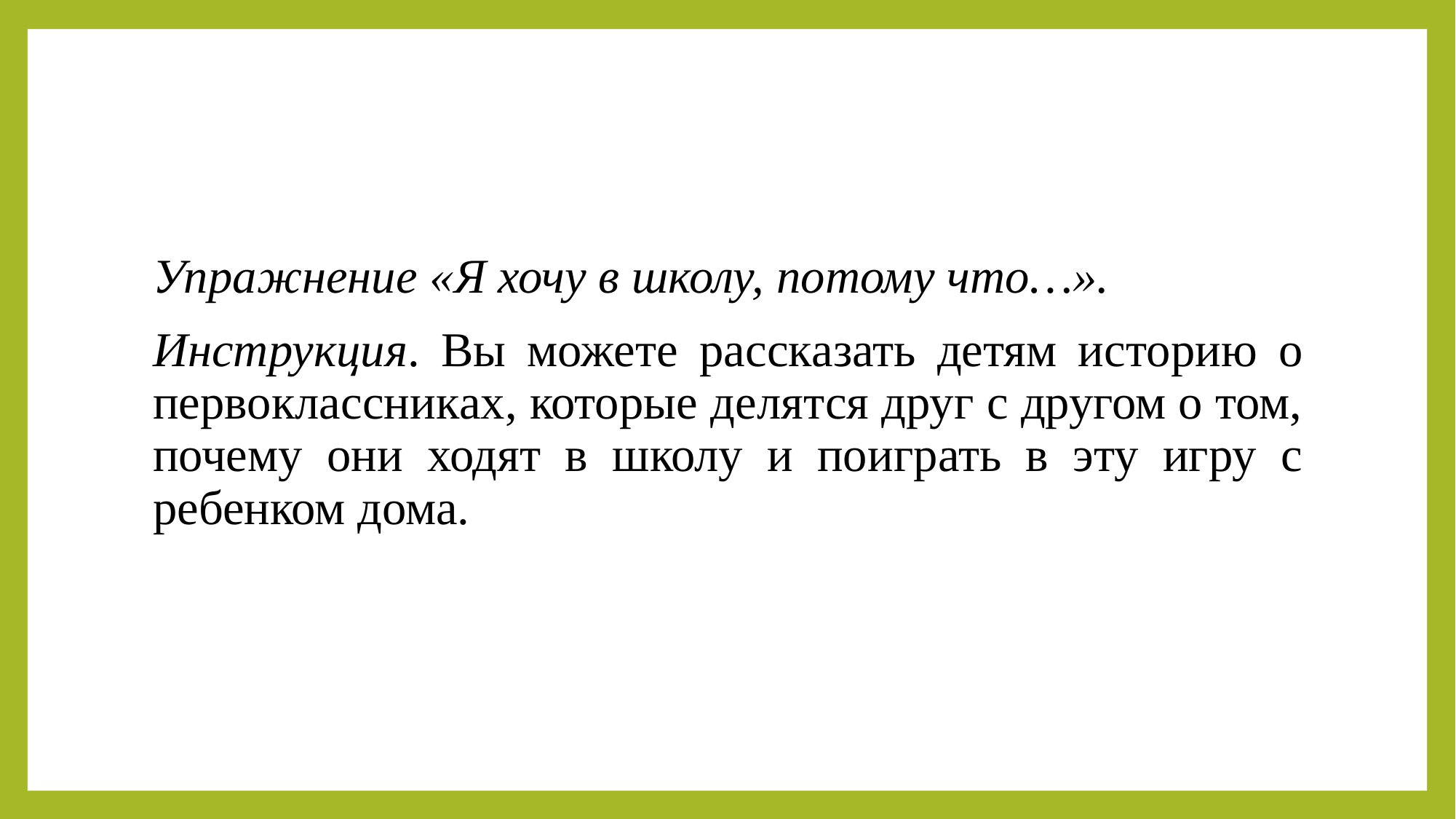

Упражнение «Я хочу в школу, потому что…».
Инструкция. Вы можете рассказать детям историю о первоклассниках, которые делятся друг с другом о том, почему они ходят в школу и поиграть в эту игру с ребенком дома.